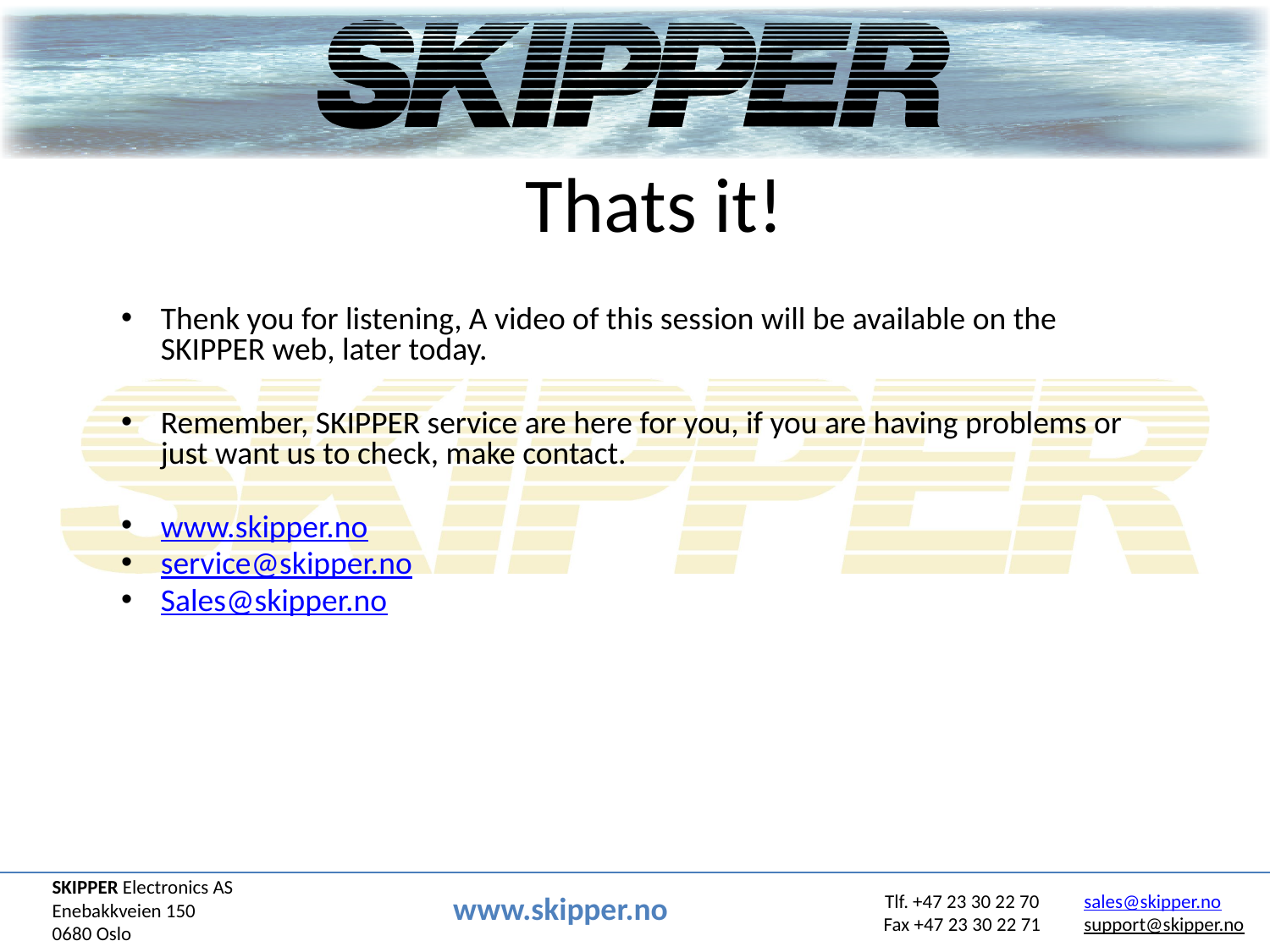

# Thats it!

Thenk you for listening, A video of this session will be available on the SKIPPER web, later today.

Remember, SKIPPER service are here for you, if you are having problems or just want us to check, make contact.

www.skipper.no
service@skipper.no
Sales@skipper.no